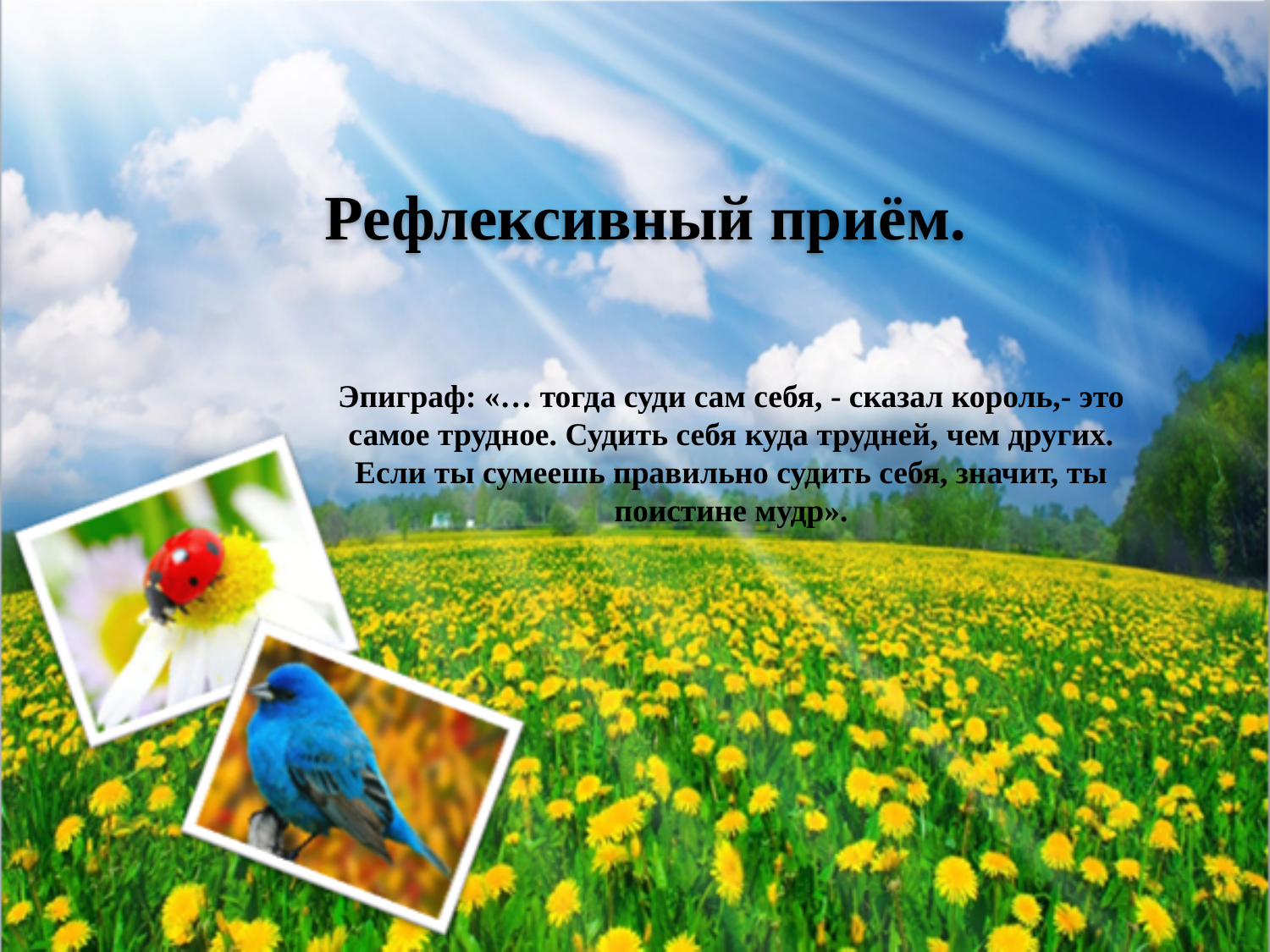

Рефлексивный приём.
Эпиграф: «… тогда суди сам себя, - сказал король,- это самое трудное. Судить себя куда трудней, чем других. Если ты сумеешь правильно судить себя, значит, ты поистине мудр».